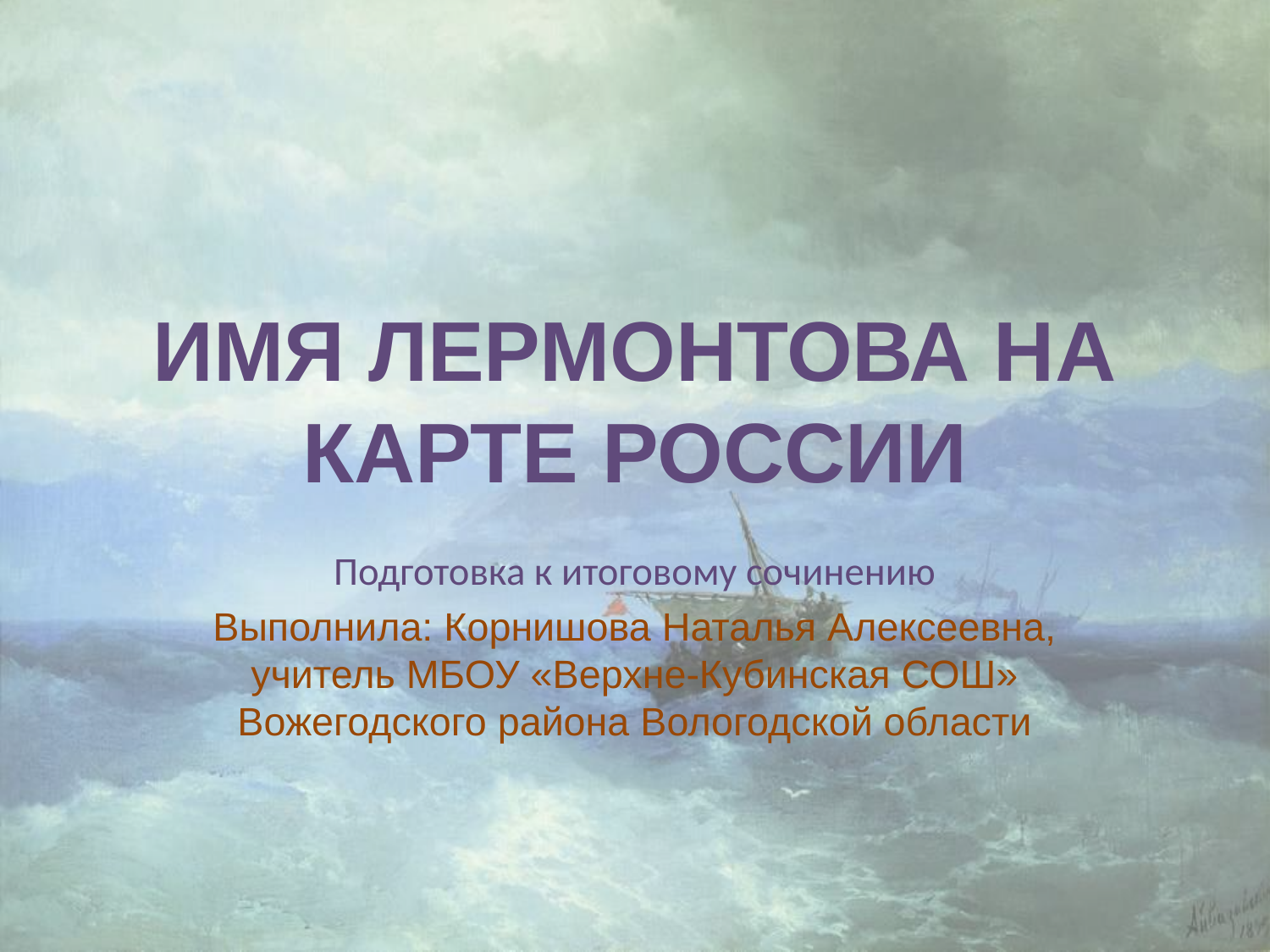

# ИМЯ ЛЕРМОНТОВА НА КАРТЕ РОССИИ
Подготовка к итоговому сочинению
Выполнила: Корнишова Наталья Алексеевна, учитель МБОУ «Верхне-Кубинская СОШ» Вожегодского района Вологодской области